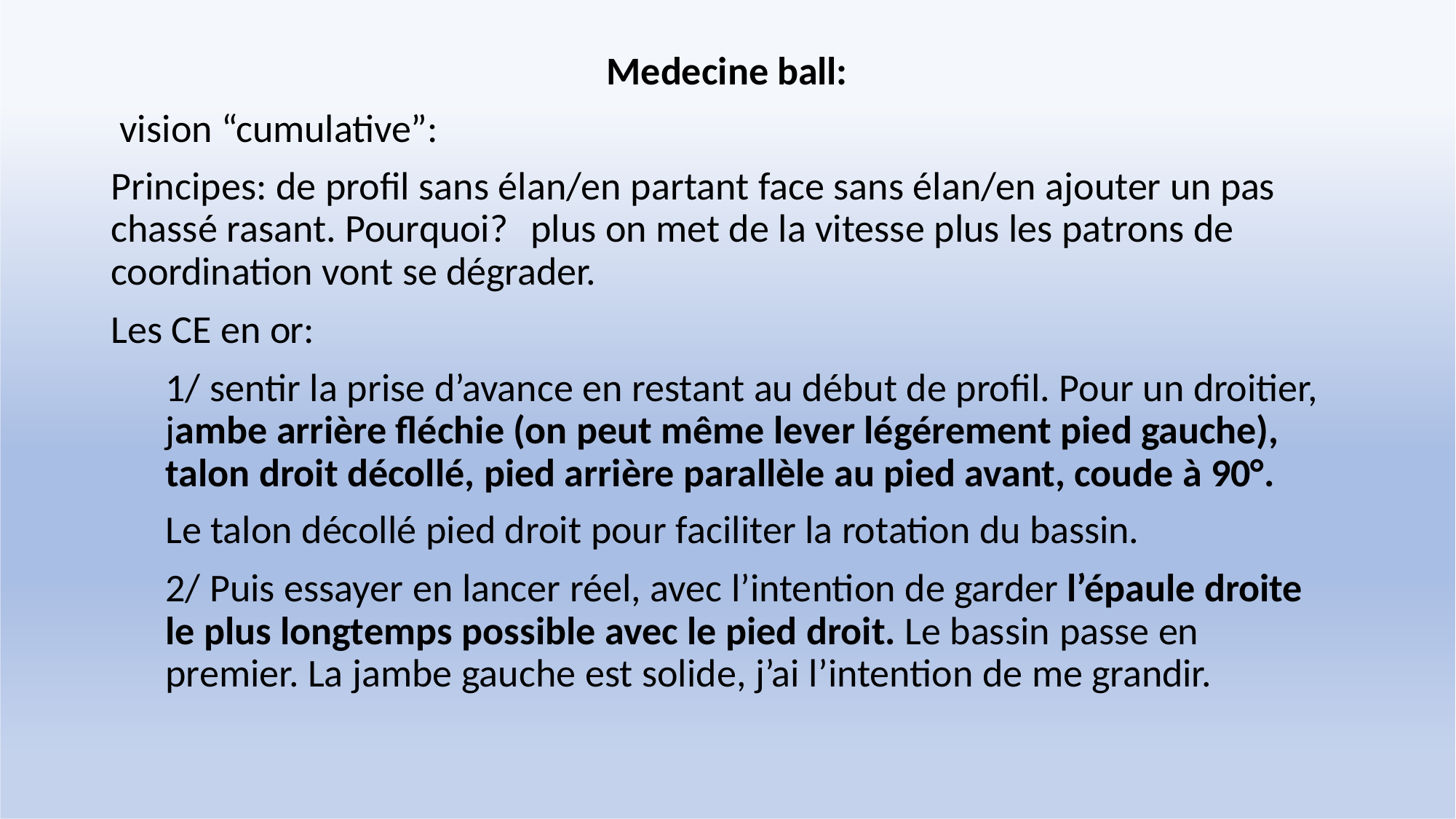

# Medecine ball:
vision “cumulative”:
Principes: de profil sans élan/en partant face sans élan/en ajouter un pas chassé rasant. Pourquoi?	plus on met de la vitesse plus les patrons de coordination vont se dégrader.
Les CE en or:
1/ sentir la prise d’avance en restant au début de profil. Pour un droitier, jambe arrière fléchie (on peut même lever légérement pied gauche), talon droit décollé, pied arrière parallèle au pied avant, coude à 90°.
Le talon décollé pied droit pour faciliter la rotation du bassin.
2/ Puis essayer en lancer réel, avec l’intention de garder l’épaule droite le plus longtemps possible avec le pied droit. Le bassin passe en premier. La jambe gauche est solide, j’ai l’intention de me grandir.